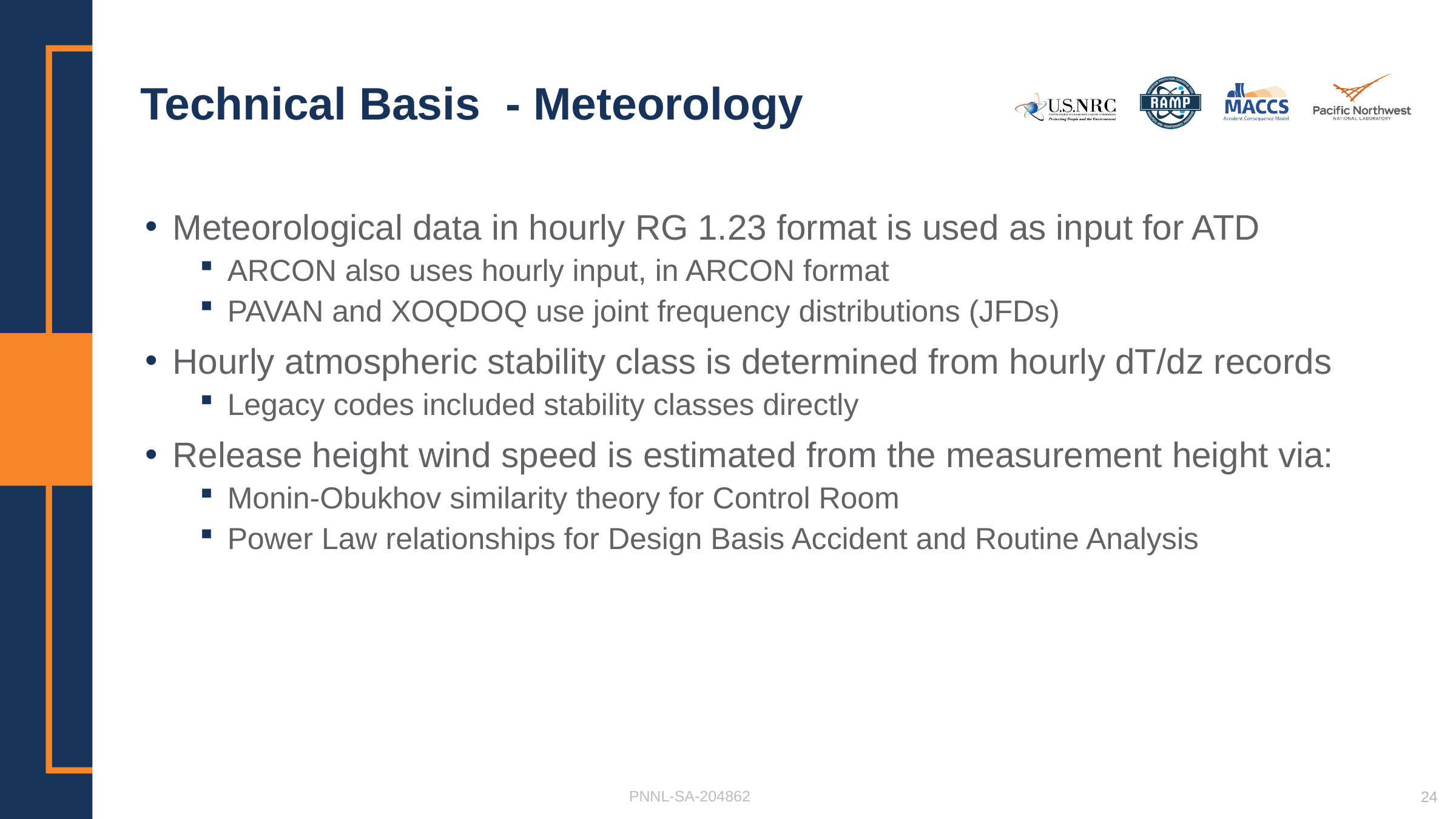

# Technical Basis  - Meteorology
Meteorological data in hourly RG 1.23 format is used as input for ATD
ARCON also uses hourly input, in ARCON format
PAVAN and XOQDOQ use joint frequency distributions (JFDs)
Hourly atmospheric stability class is determined from hourly dT/dz records
Legacy codes included stability classes directly
Release height wind speed is estimated from the measurement height via:
Monin-Obukhov similarity theory for Control Room
Power Law relationships for Design Basis Accident and Routine Analysis
PNNL-SA-204862
24